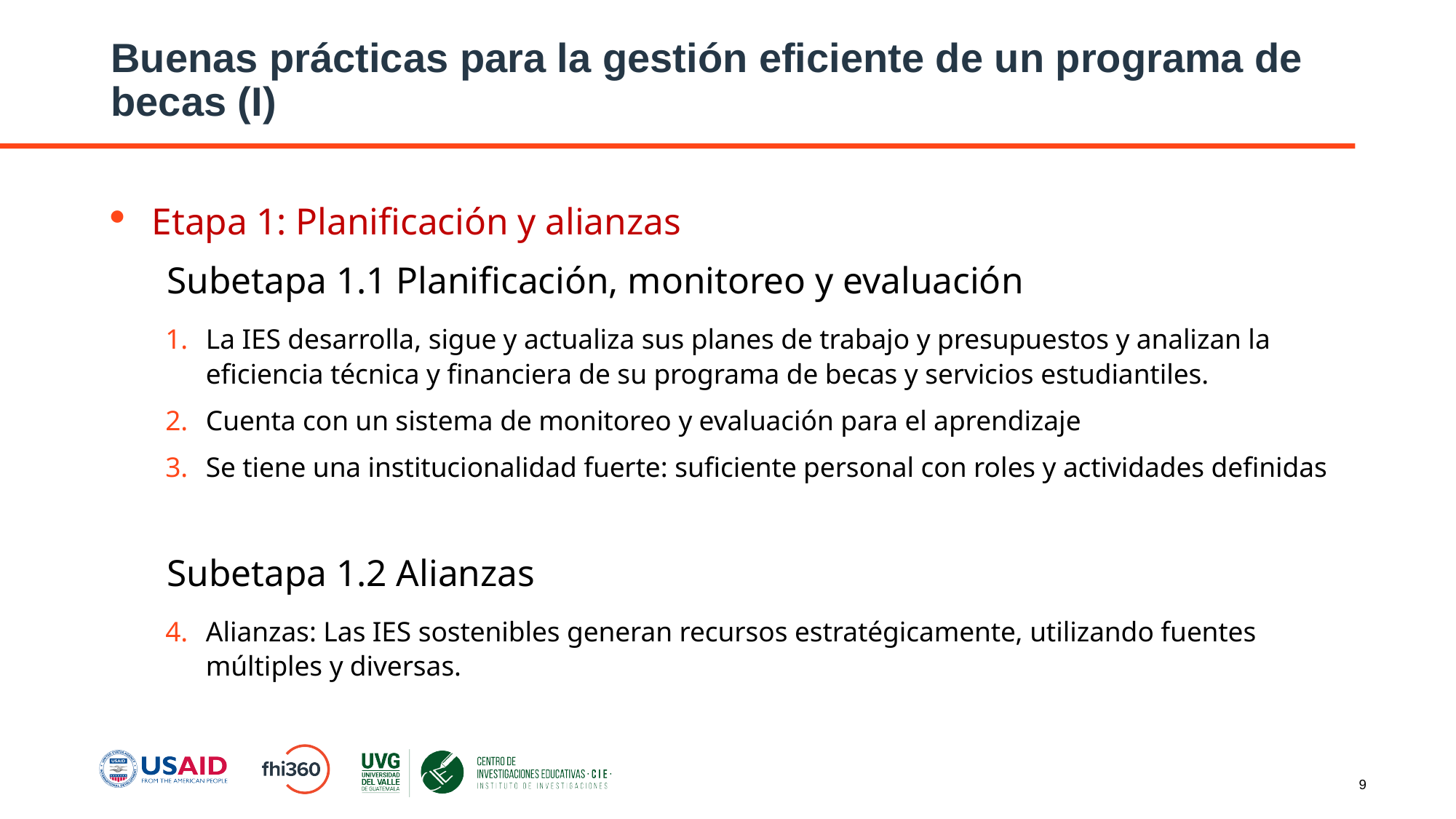

# Buenas prácticas para la gestión eficiente de un programa de becas (I)
Etapa 1: Planificación y alianzas
      Subetapa 1.1 Planificación, monitoreo y evaluación
La IES desarrolla, sigue y actualiza sus planes de trabajo y presupuestos y analizan la eficiencia técnica y financiera de su programa de becas y servicios estudiantiles.
Cuenta con un sistema de monitoreo y evaluación para el aprendizaje
Se tiene una institucionalidad fuerte: suficiente personal con roles y actividades definidas

      Subetapa 1.2 Alianzas
Alianzas: Las IES sostenibles generan recursos estratégicamente, utilizando fuentes múltiples y diversas.